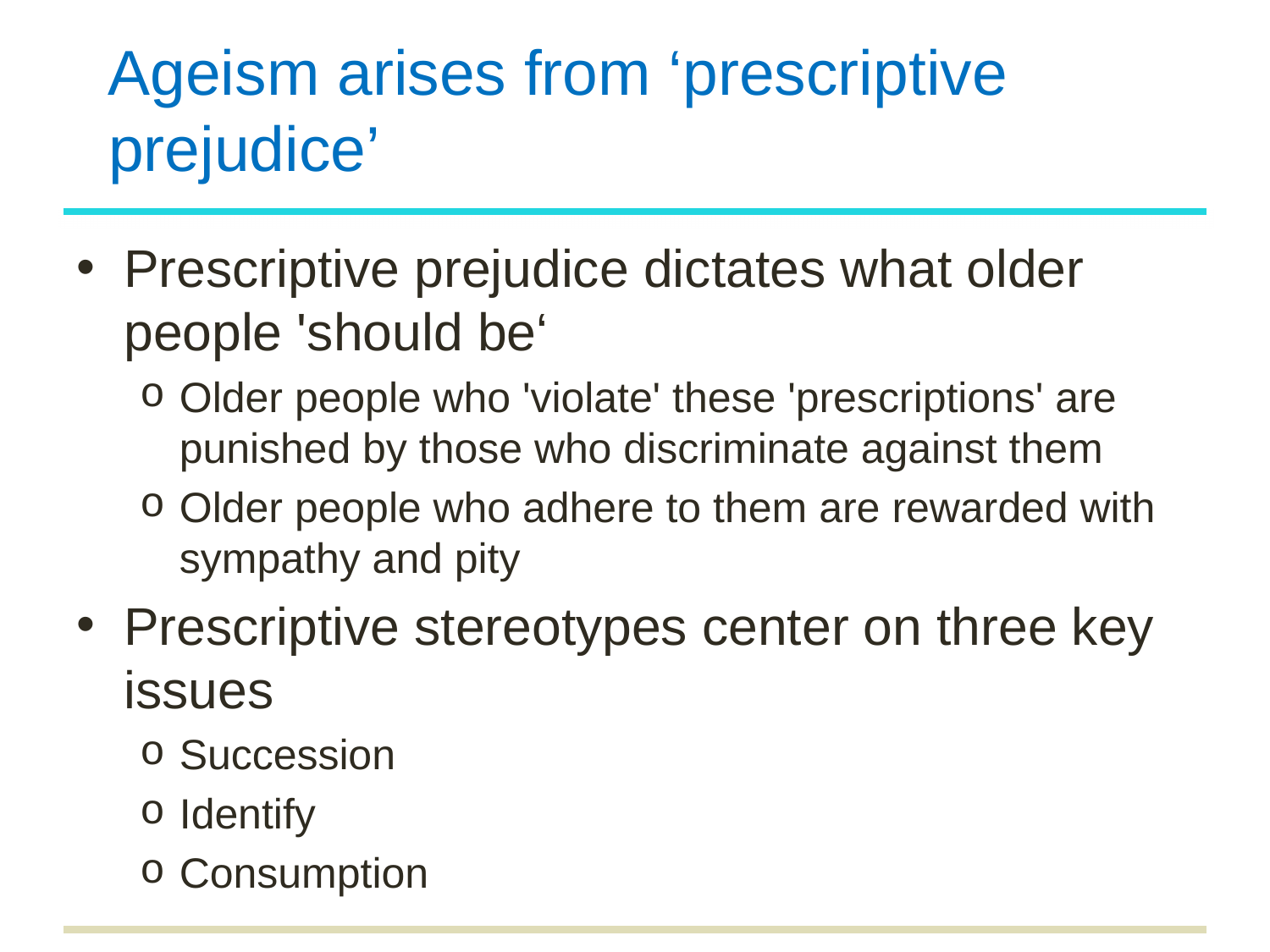

# Ageism arises from ‘prescriptive prejudice’
Prescriptive prejudice dictates what older people 'should be‘
Older people who 'violate' these 'prescriptions' are punished by those who discriminate against them
Older people who adhere to them are rewarded with sympathy and pity
Prescriptive stereotypes center on three key issues
Succession
Identify
Consumption